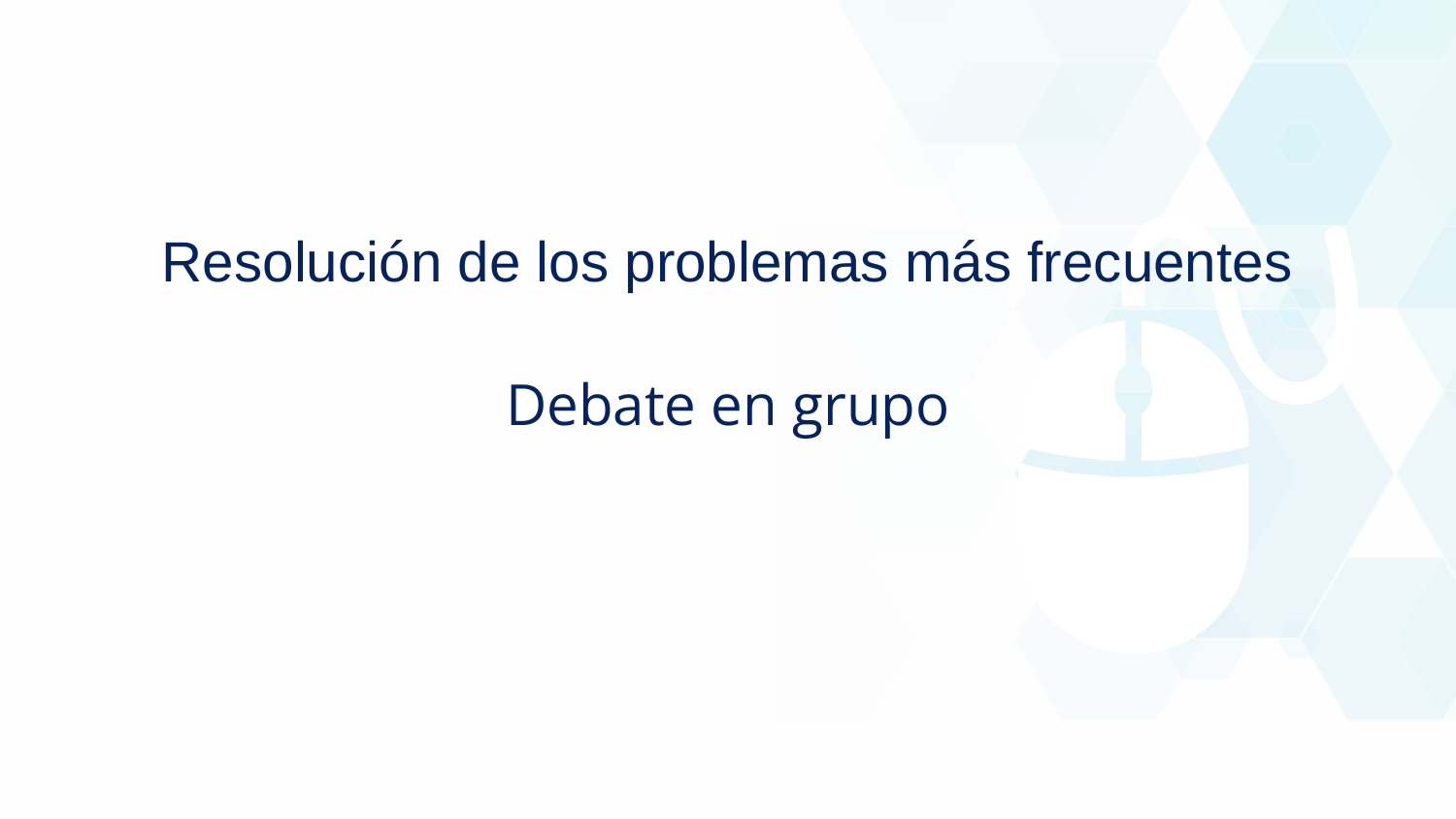

Resolución de los problemas más frecuentes
Debate en grupo